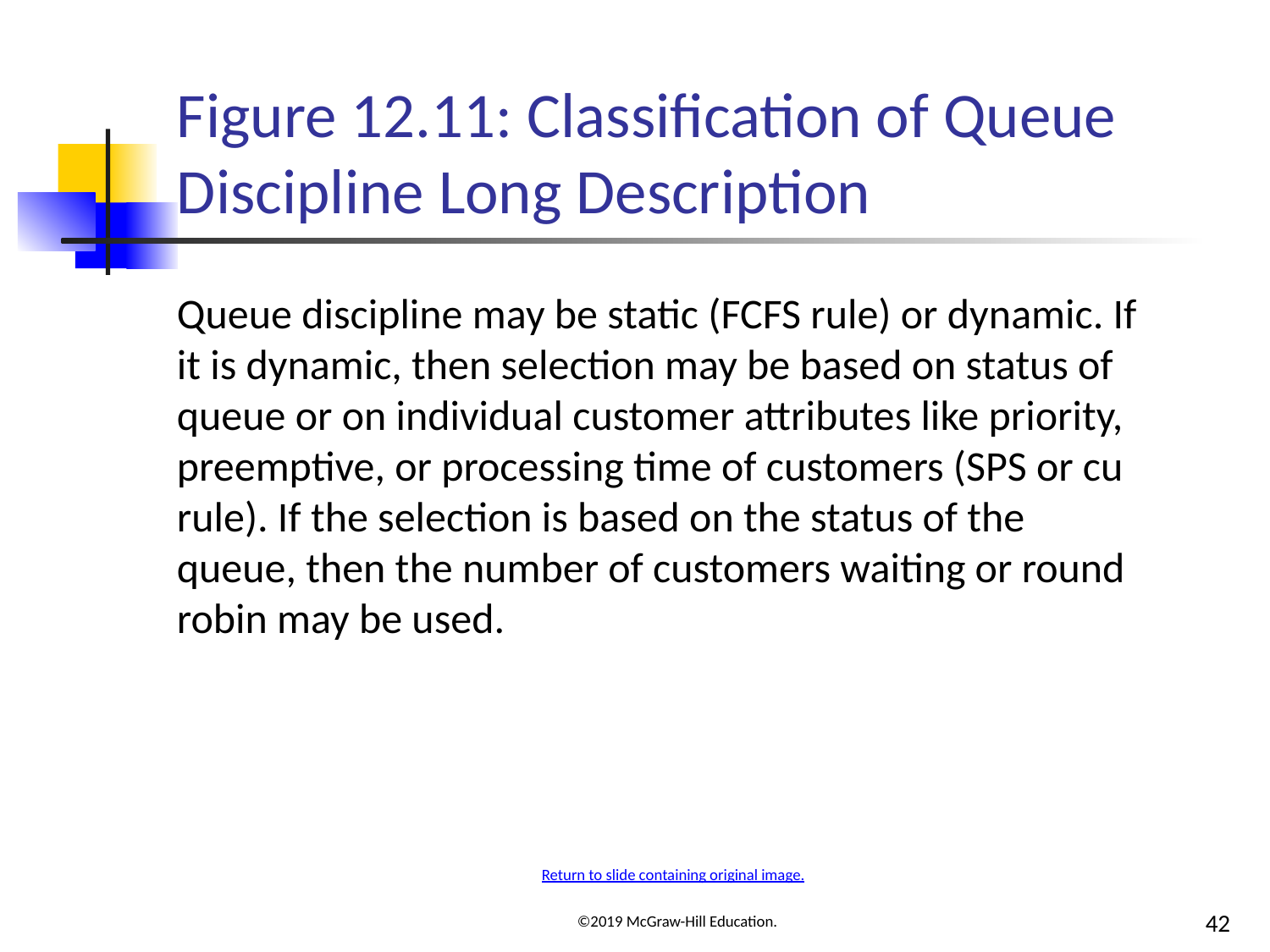

# Figure 12.11: Classification of Queue Discipline Long Description
Queue discipline may be static (FCFS rule) or dynamic. If it is dynamic, then selection may be based on status of queue or on individual customer attributes like priority, preemptive, or processing time of customers (SPS or cu rule). If the selection is based on the status of the queue, then the number of customers waiting or round robin may be used.
Return to slide containing original image.